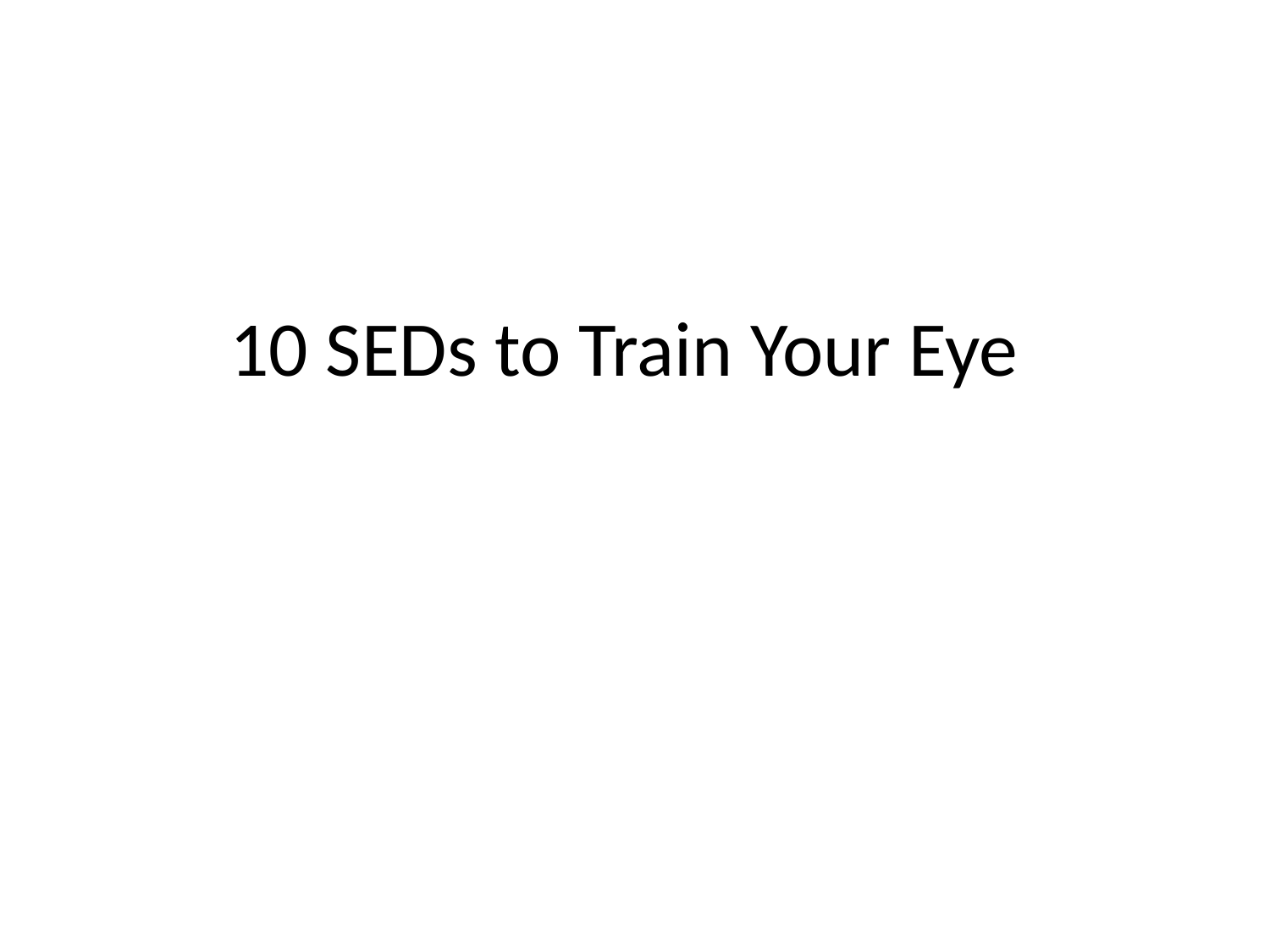

# 10 SEDs to Train Your Eye